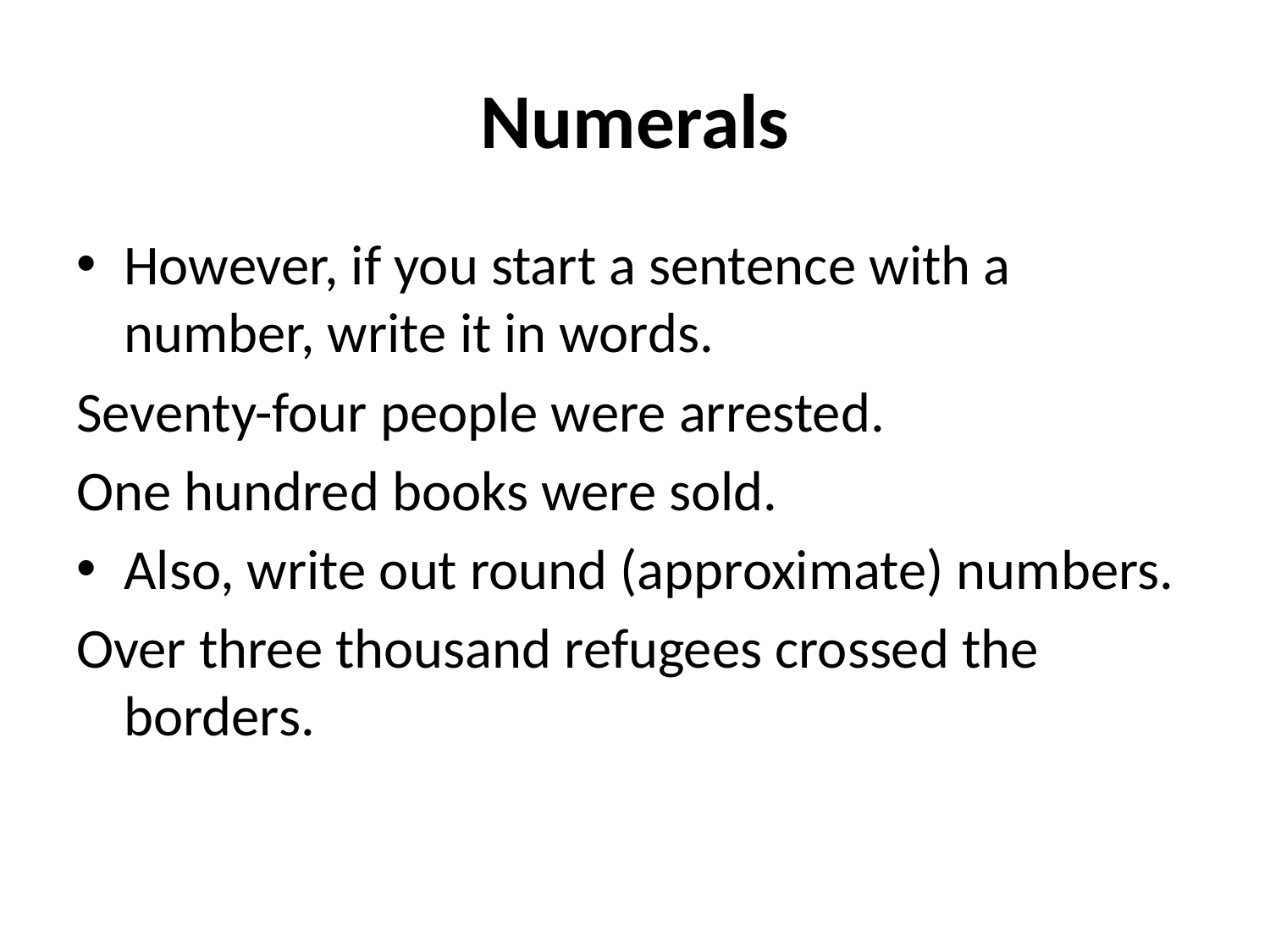

# Numerals
However, if you start a sentence with a number, write it in words.
Seventy-four people were arrested.
One hundred books were sold.
Also, write out round (approximate) numbers.
Over three thousand refugees crossed the borders.